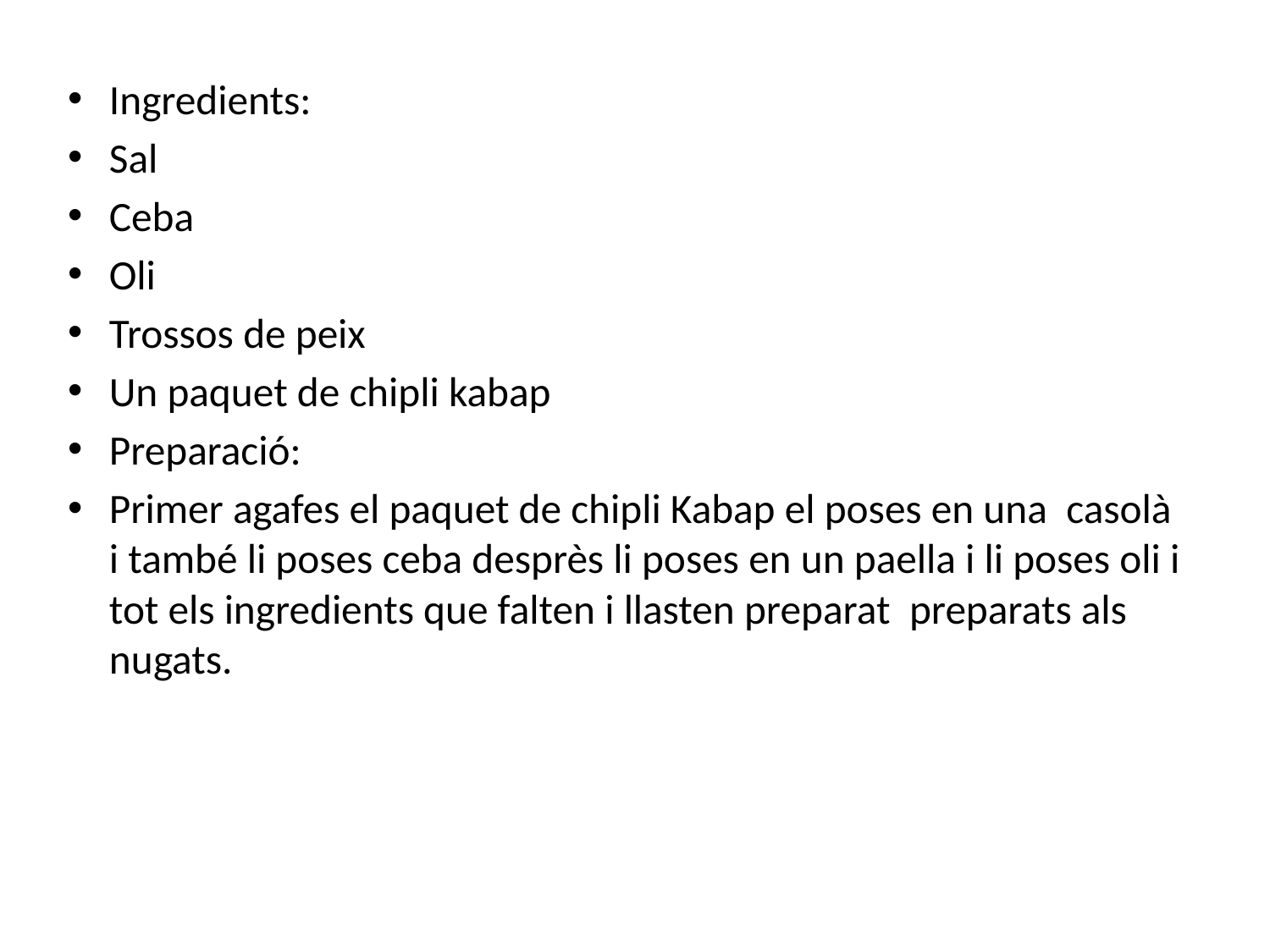

#
Ingredients:
Sal
Ceba
Oli
Trossos de peix
Un paquet de chipli kabap
Preparació:
Primer agafes el paquet de chipli Kabap el poses en una  casolà i també li poses ceba desprès li poses en un paella i li poses oli i tot els ingredients que falten i llasten preparat  preparats als nugats.